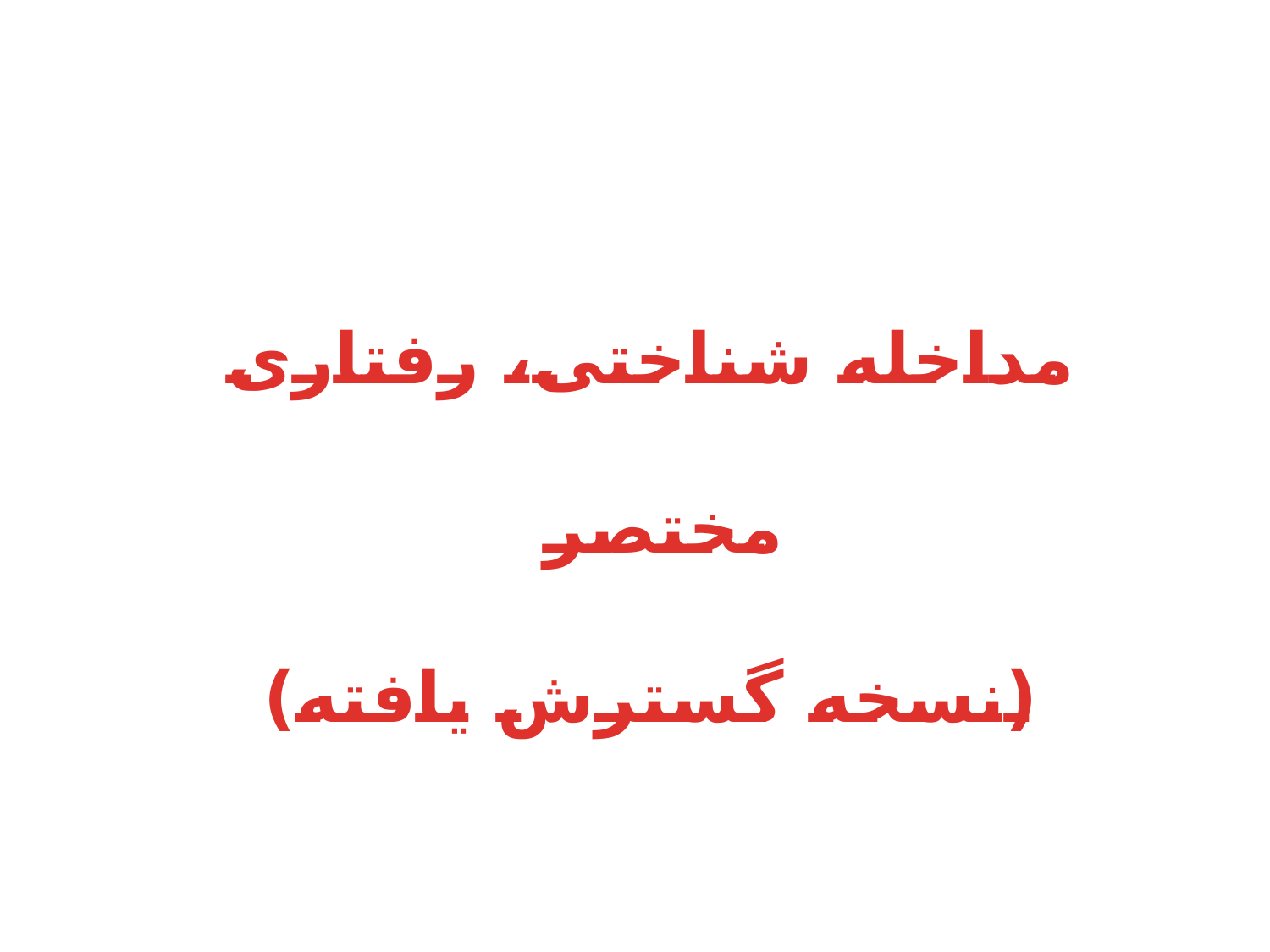

مداخله شناختی، رفتاری مختصر
(نسخه گسترش یافته)